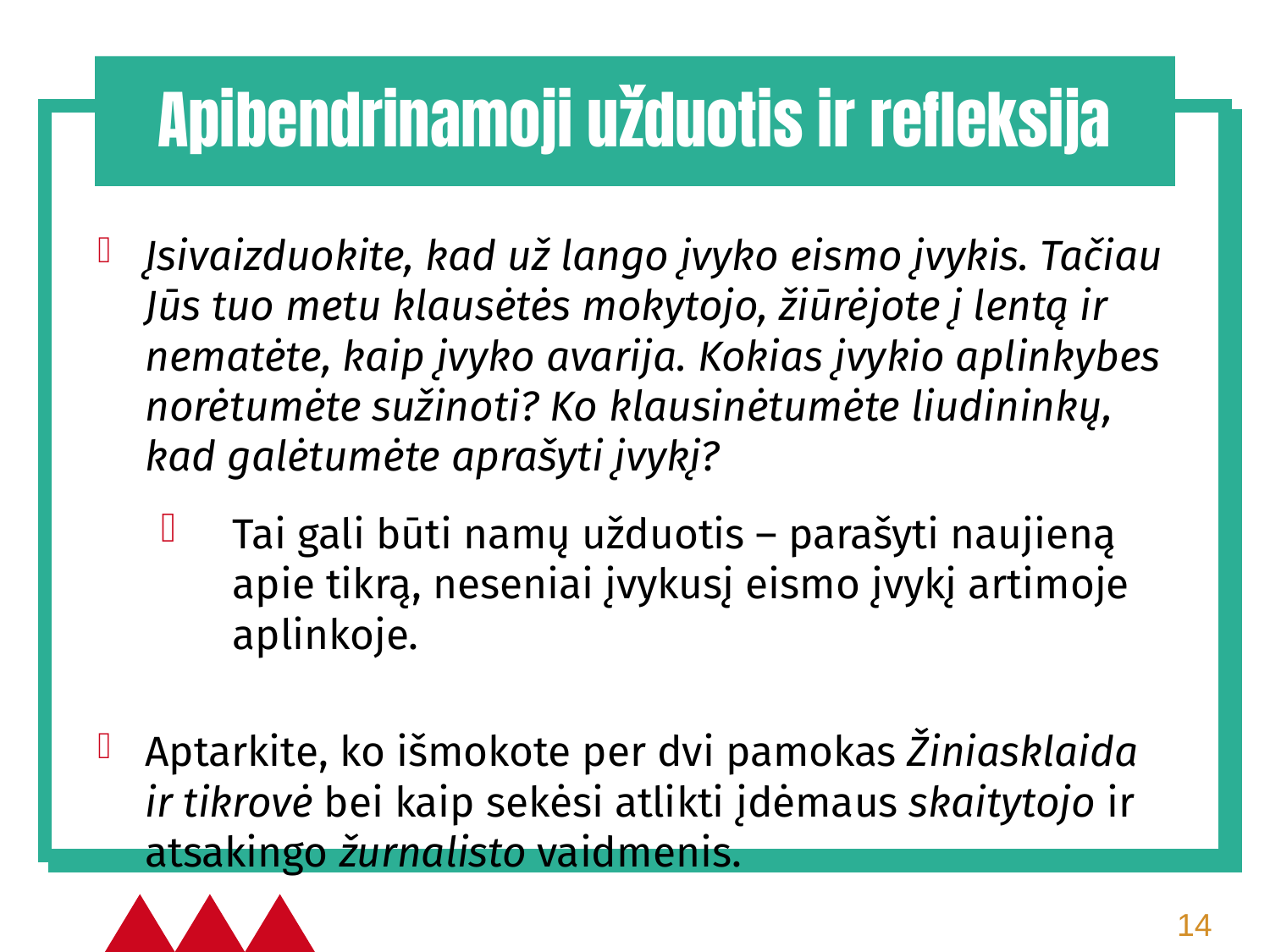

# Apibendrinamoji užduotis ir refleksija
Įsivaizduokite, kad už lango įvyko eismo įvykis. Tačiau Jūs tuo metu klausėtės mokytojo, žiūrėjote į lentą ir nematėte, kaip įvyko avarija. Kokias įvykio aplinkybes norėtumėte sužinoti? Ko klausinėtumėte liudininkų, kad galėtumėte aprašyti įvykį?

Tai gali būti namų užduotis – parašyti naujieną apie tikrą, neseniai įvykusį eismo įvykį artimoje aplinkoje.

Aptarkite, ko išmokote per dvi pamokas Žiniasklaida ir tikrovė bei kaip sekėsi atlikti įdėmaus skaitytojo ir atsakingo žurnalisto vaidmenis.
14